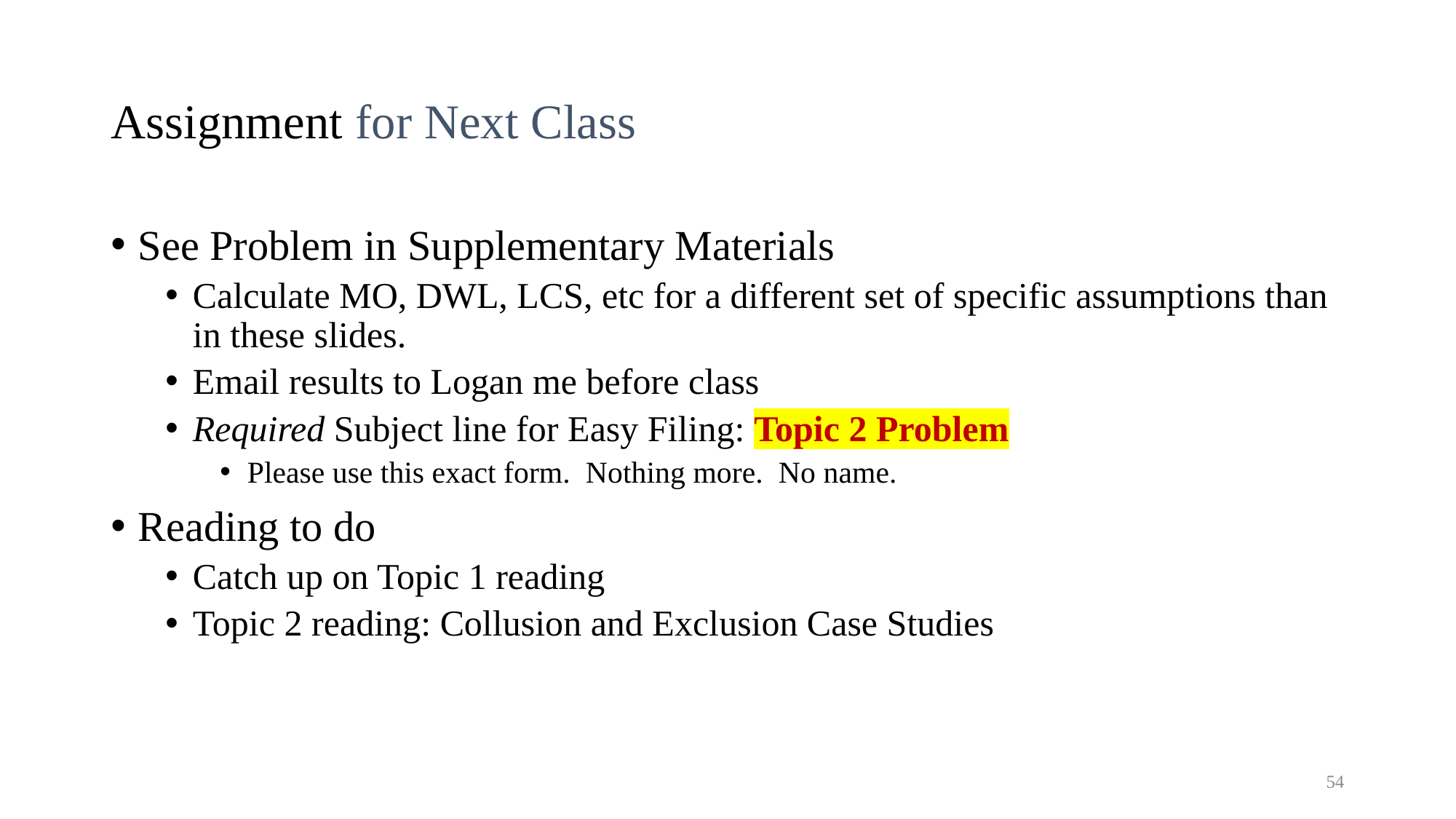

# Assignment for Next Class
See Problem in Supplementary Materials
Calculate MO, DWL, LCS, etc for a different set of specific assumptions than in these slides.
Email results to Logan me before class
Required Subject line for Easy Filing: Topic 2 Problem
Please use this exact form.  Nothing more.  No name.
Reading to do
Catch up on Topic 1 reading
Topic 2 reading: Collusion and Exclusion Case Studies
54